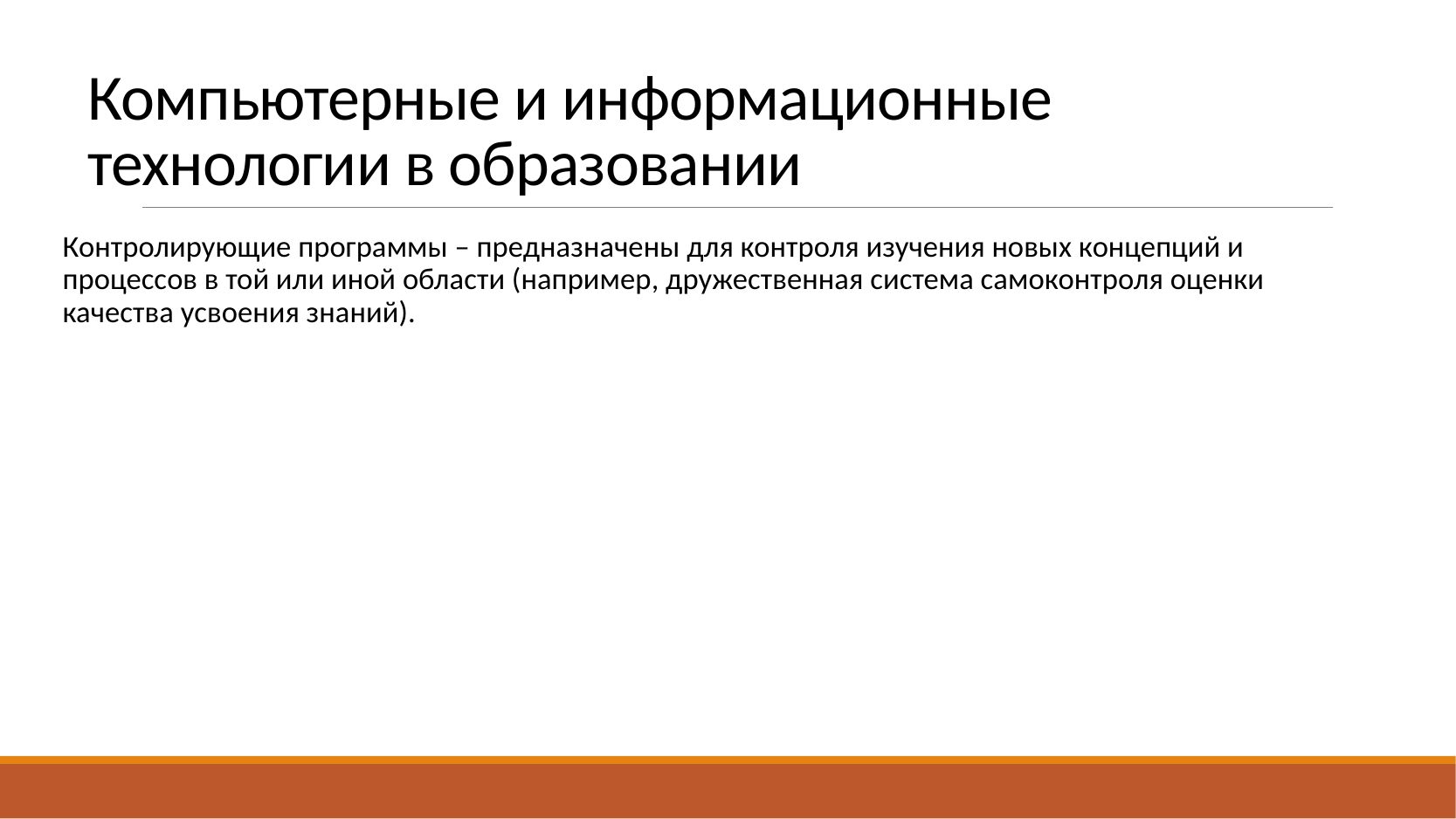

# Компьютерные и информационные технологии в образовании

	Контролирующие программы – предназначены для контроля изучения новых концепций и процессов в той или иной области (например, дружественная система самоконтроля оценки качества усвоения знаний).